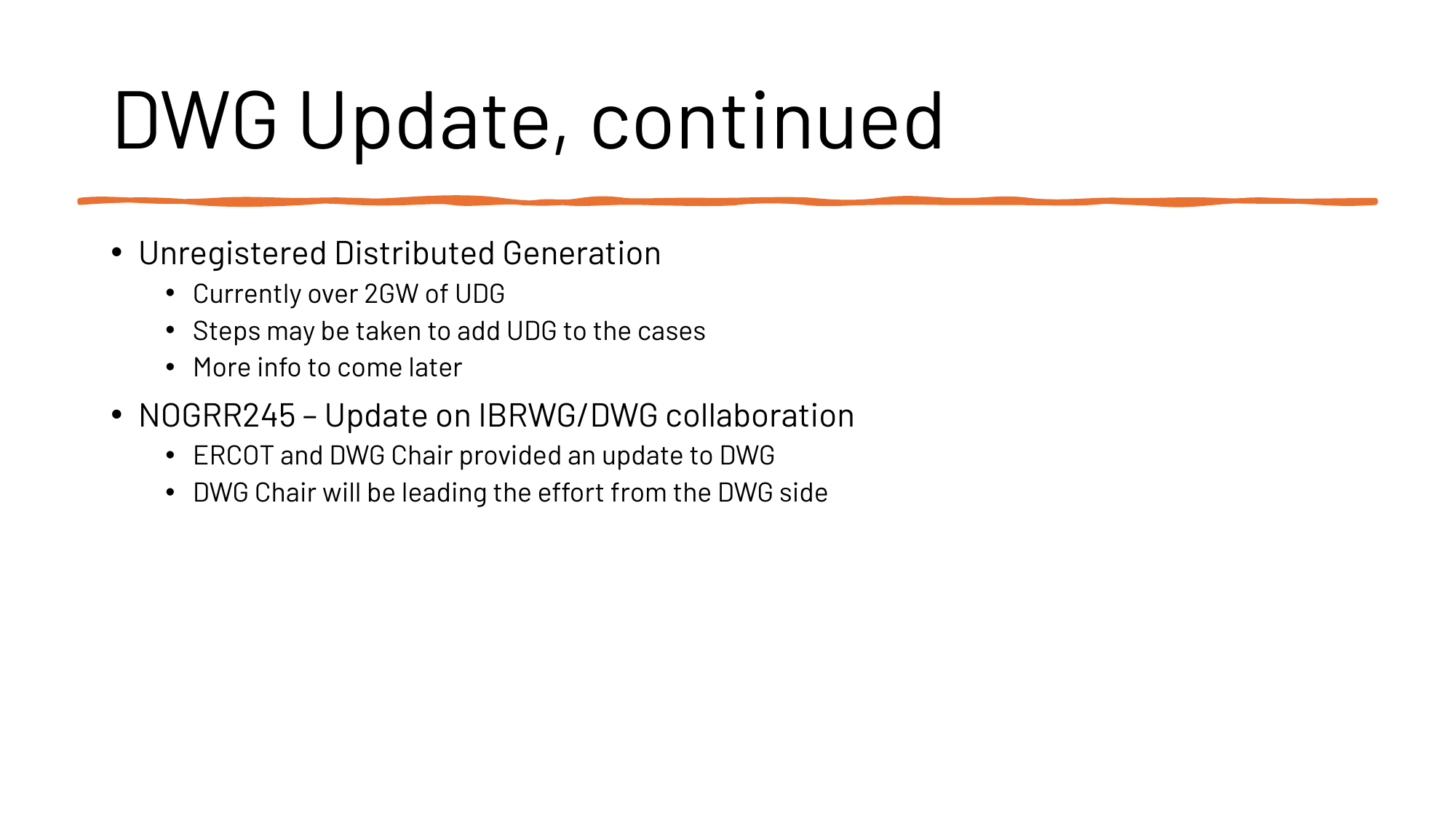

# DWG Update, continued

Unregistered Distributed Generation
Currently over 2GW of UDG
Steps may be taken to add UDG to the cases
More info to come later
NOGRR245 – Update on IBRWG/DWG collaboration
ERCOT and DWG Chair provided an update to DWG
DWG Chair will be leading the effort from the DWG side